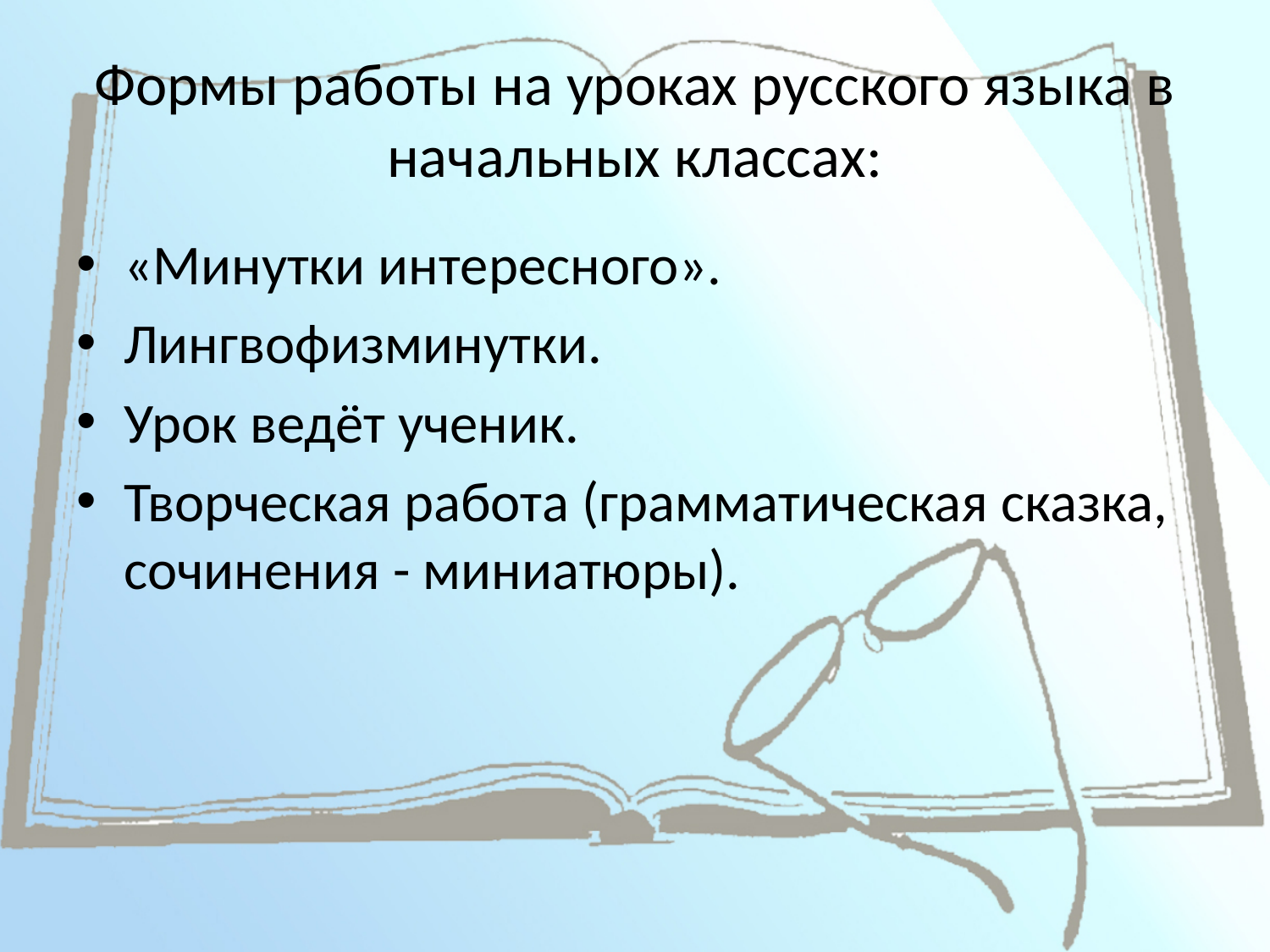

# Формы работы на уроках русского языка в начальных классах:
«Минутки интересного».
Лингвофизминутки.
Урок ведёт ученик.
Творческая работа (грамматическая сказка, сочинения - миниатюры).